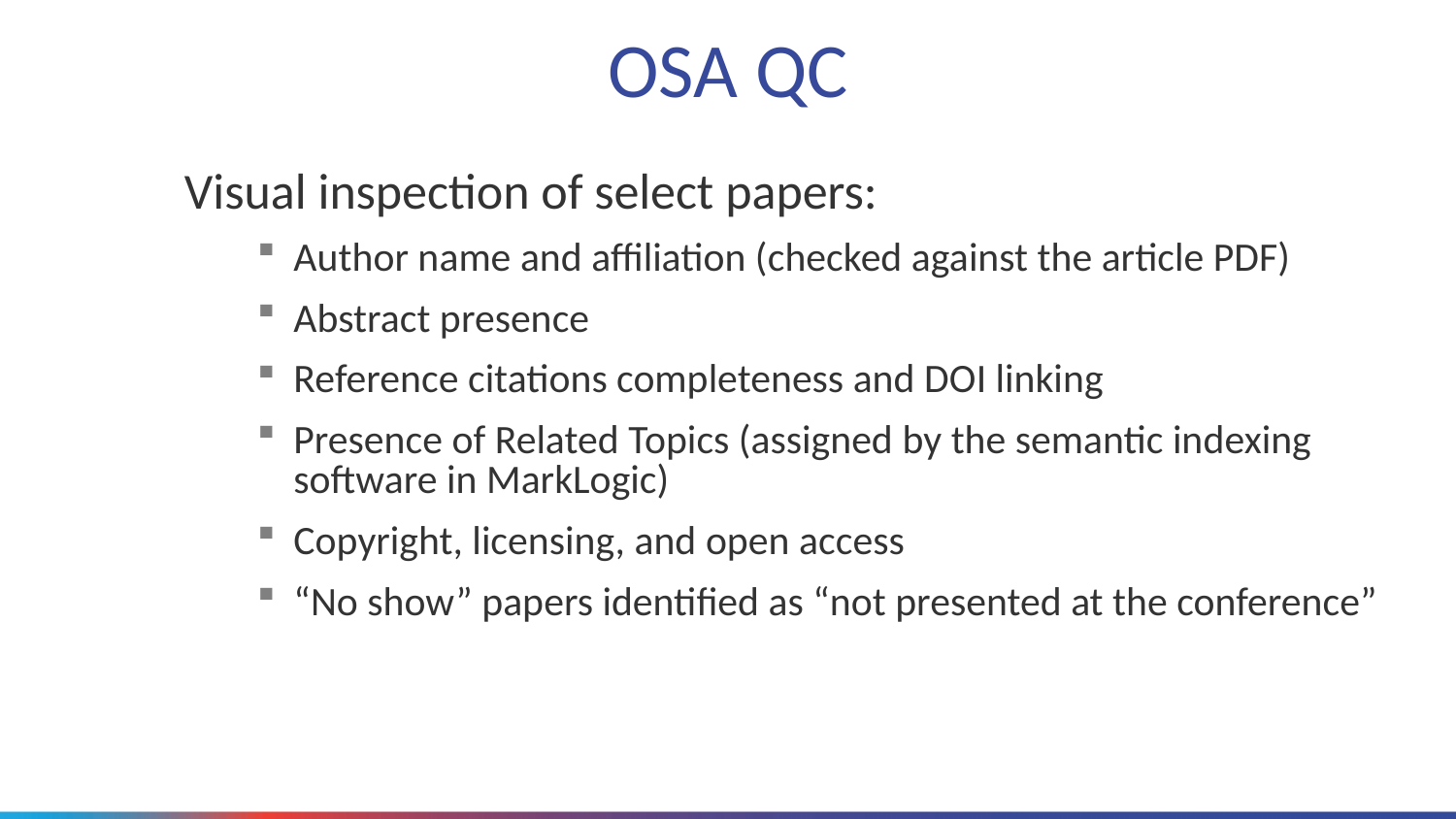

# OSA QC
Visual inspection of select papers:
Author name and affiliation (checked against the article PDF)
Abstract presence
Reference citations completeness and DOI linking
Presence of Related Topics (assigned by the semantic indexing software in MarkLogic)
Copyright, licensing, and open access
“No show” papers identified as “not presented at the conference”